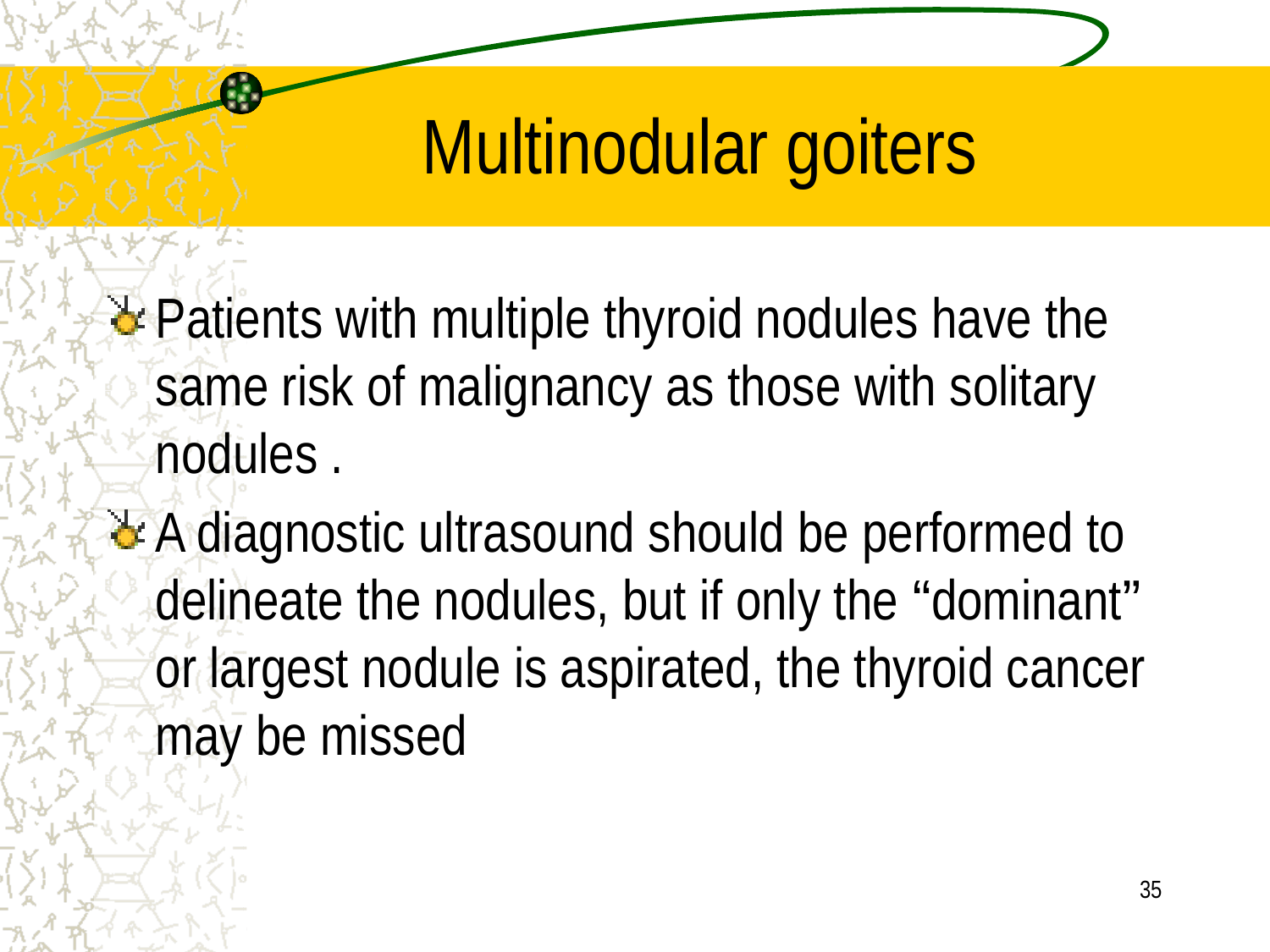

# Multinodular goiters
Patients with multiple thyroid nodules have the same risk of malignancy as those with solitary nodules .
A diagnostic ultrasound should be performed to delineate the nodules, but if only the “dominant” or largest nodule is aspirated, the thyroid cancer may be missed

35